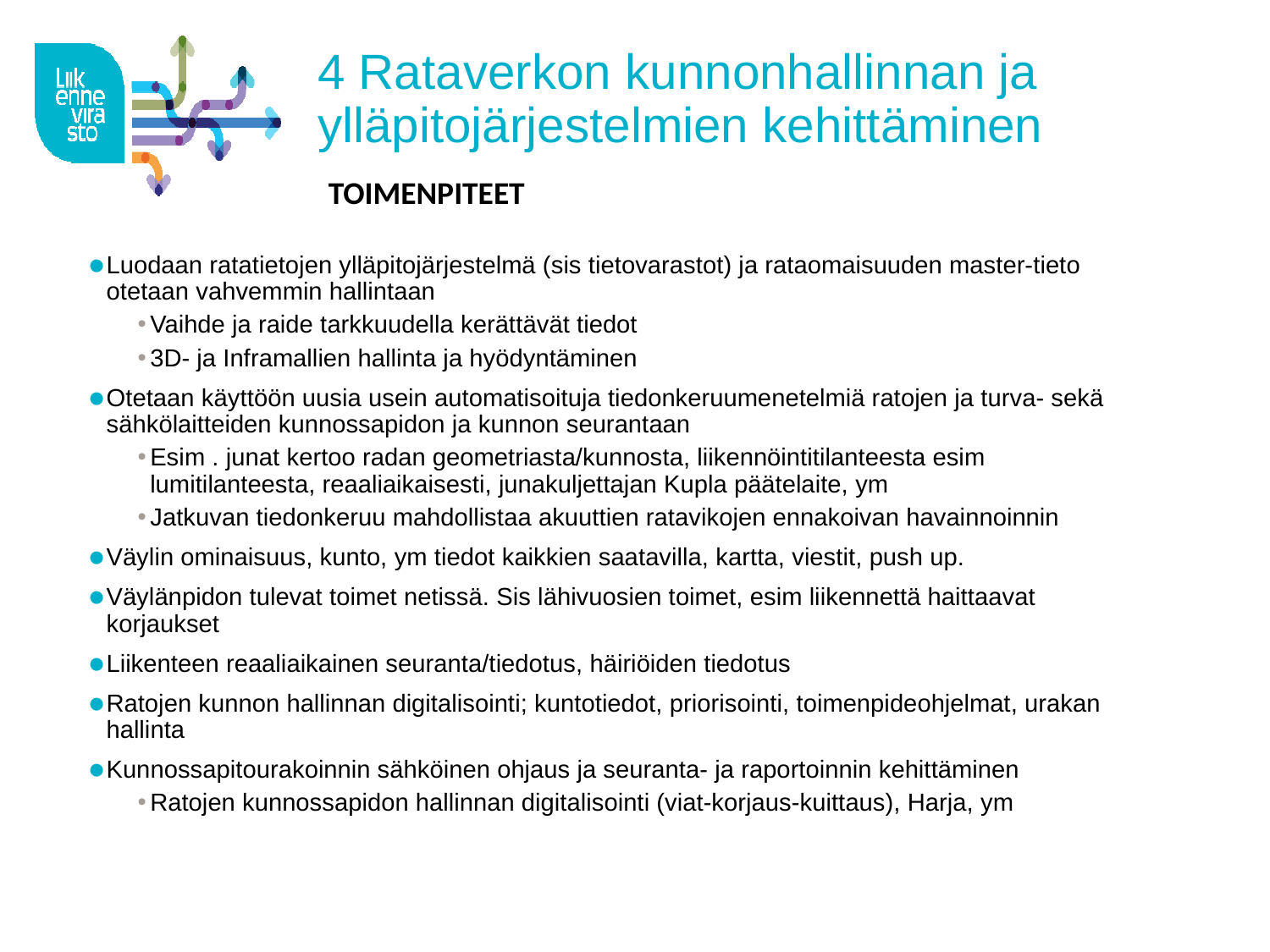

# 4 Rataverkon kunnonhallinnan ja ylläpitojärjestelmien kehittäminen
TOIMENPITEET
Luodaan ratatietojen ylläpitojärjestelmä (sis tietovarastot) ja rataomaisuuden master-tieto otetaan vahvemmin hallintaan
Vaihde ja raide tarkkuudella kerättävät tiedot
3D- ja Inframallien hallinta ja hyödyntäminen
Otetaan käyttöön uusia usein automatisoituja tiedonkeruumenetelmiä ratojen ja turva- sekä sähkölaitteiden kunnossapidon ja kunnon seurantaan
Esim . junat kertoo radan geometriasta/kunnosta, liikennöintitilanteesta esim lumitilanteesta, reaaliaikaisesti, junakuljettajan Kupla päätelaite, ym
Jatkuvan tiedonkeruu mahdollistaa akuuttien ratavikojen ennakoivan havainnoinnin
Väylin ominaisuus, kunto, ym tiedot kaikkien saatavilla, kartta, viestit, push up.
Väylänpidon tulevat toimet netissä. Sis lähivuosien toimet, esim liikennettä haittaavat korjaukset
Liikenteen reaaliaikainen seuranta/tiedotus, häiriöiden tiedotus
Ratojen kunnon hallinnan digitalisointi; kuntotiedot, priorisointi, toimenpideohjelmat, urakan hallinta
Kunnossapitourakoinnin sähköinen ohjaus ja seuranta- ja raportoinnin kehittäminen
Ratojen kunnossapidon hallinnan digitalisointi (viat-korjaus-kuittaus), Harja, ym